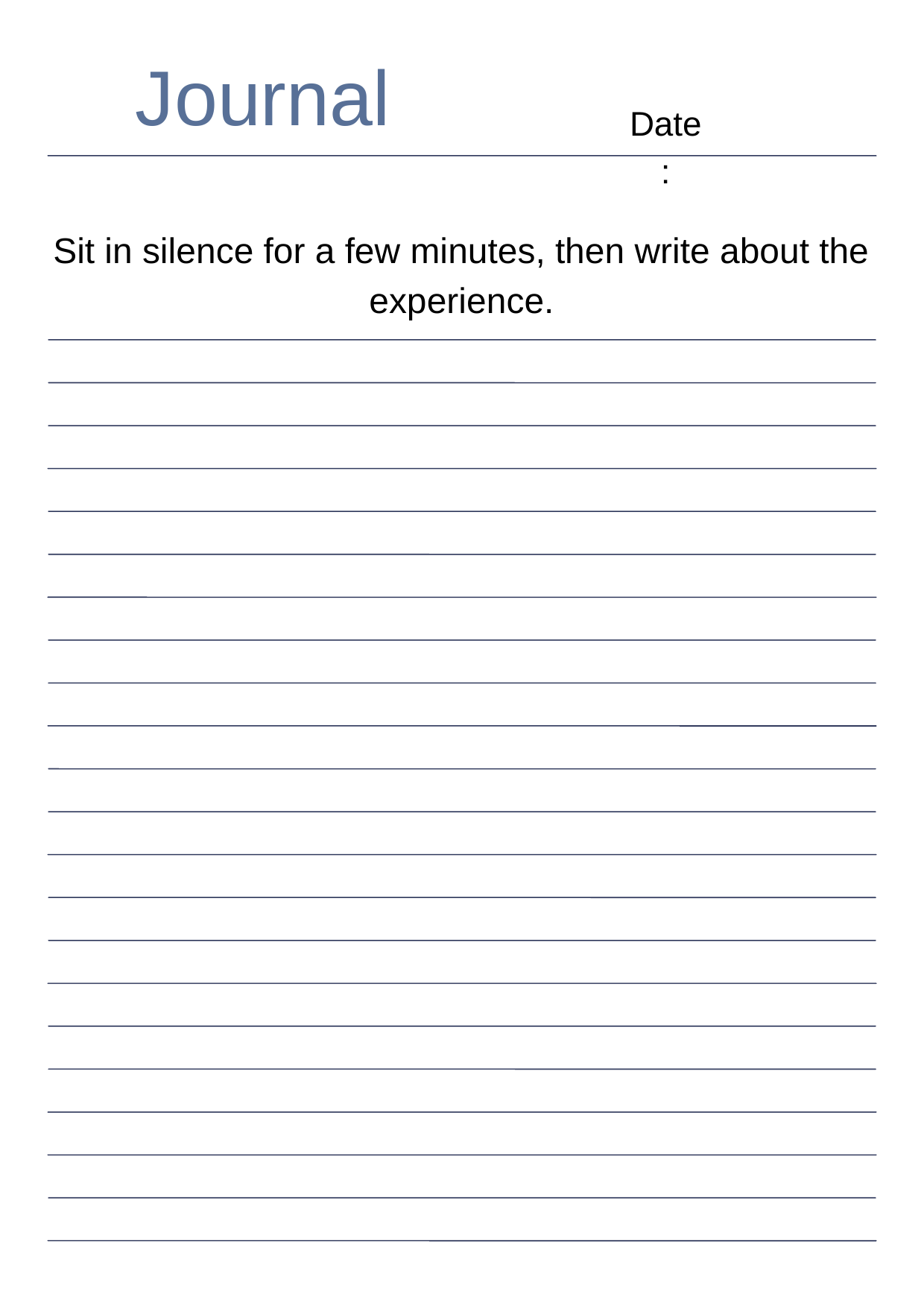

Journal
Date:

Sit in silence for a few minutes, then write about the experience.